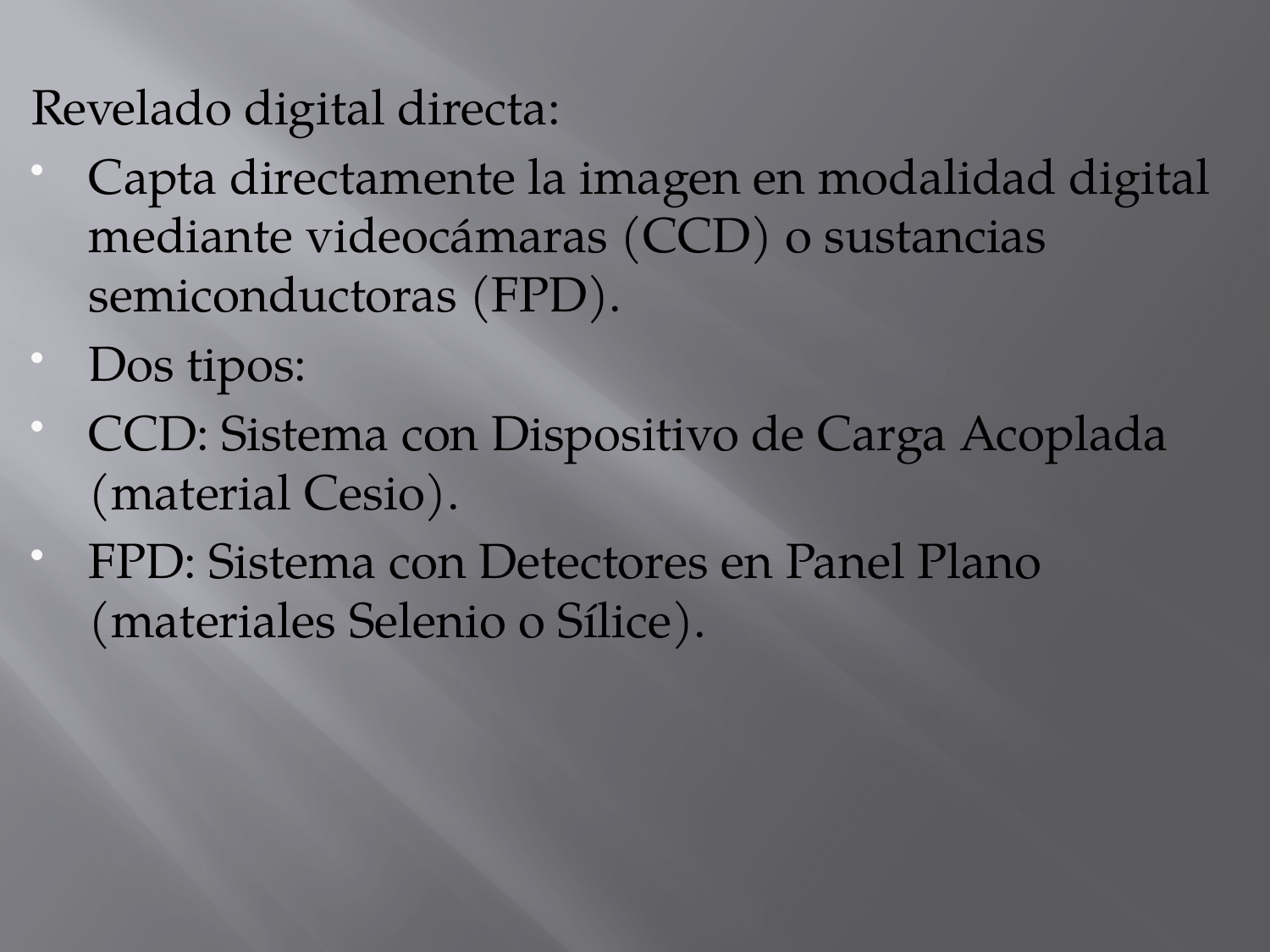

Revelado digital directa:
Capta directamente la imagen en modalidad digital mediante videocámaras (CCD) o sustancias semiconductoras (FPD).
Dos tipos:
CCD: Sistema con Dispositivo de Carga Acoplada (material Cesio).
FPD: Sistema con Detectores en Panel Plano (materiales Selenio o Sílice).